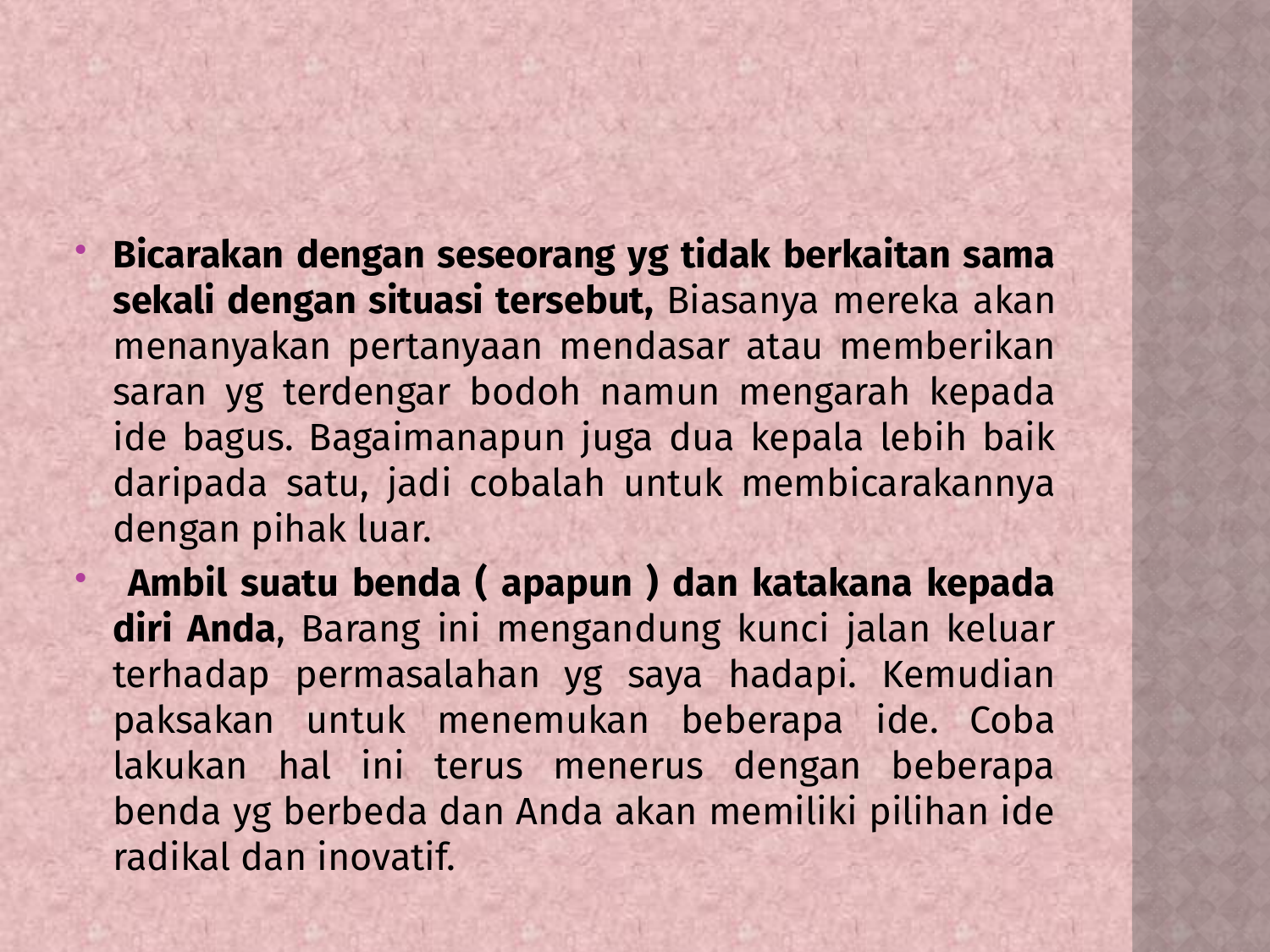

#
Bicarakan dengan seseorang yg tidak berkaitan sama sekali dengan situasi tersebut, Biasanya mereka akan menanyakan pertanyaan mendasar atau memberikan saran yg terdengar bodoh namun mengarah kepada ide bagus. Bagaimanapun juga dua kepala lebih baik daripada satu, jadi cobalah untuk membicarakannya dengan pihak luar.
 Ambil suatu benda ( apapun ) dan katakana kepada diri Anda, Barang ini mengandung kunci jalan keluar terhadap permasalahan yg saya hadapi. Kemudian paksakan untuk menemukan beberapa ide. Coba lakukan hal ini terus menerus dengan beberapa benda yg berbeda dan Anda akan memiliki pilihan ide radikal dan inovatif.